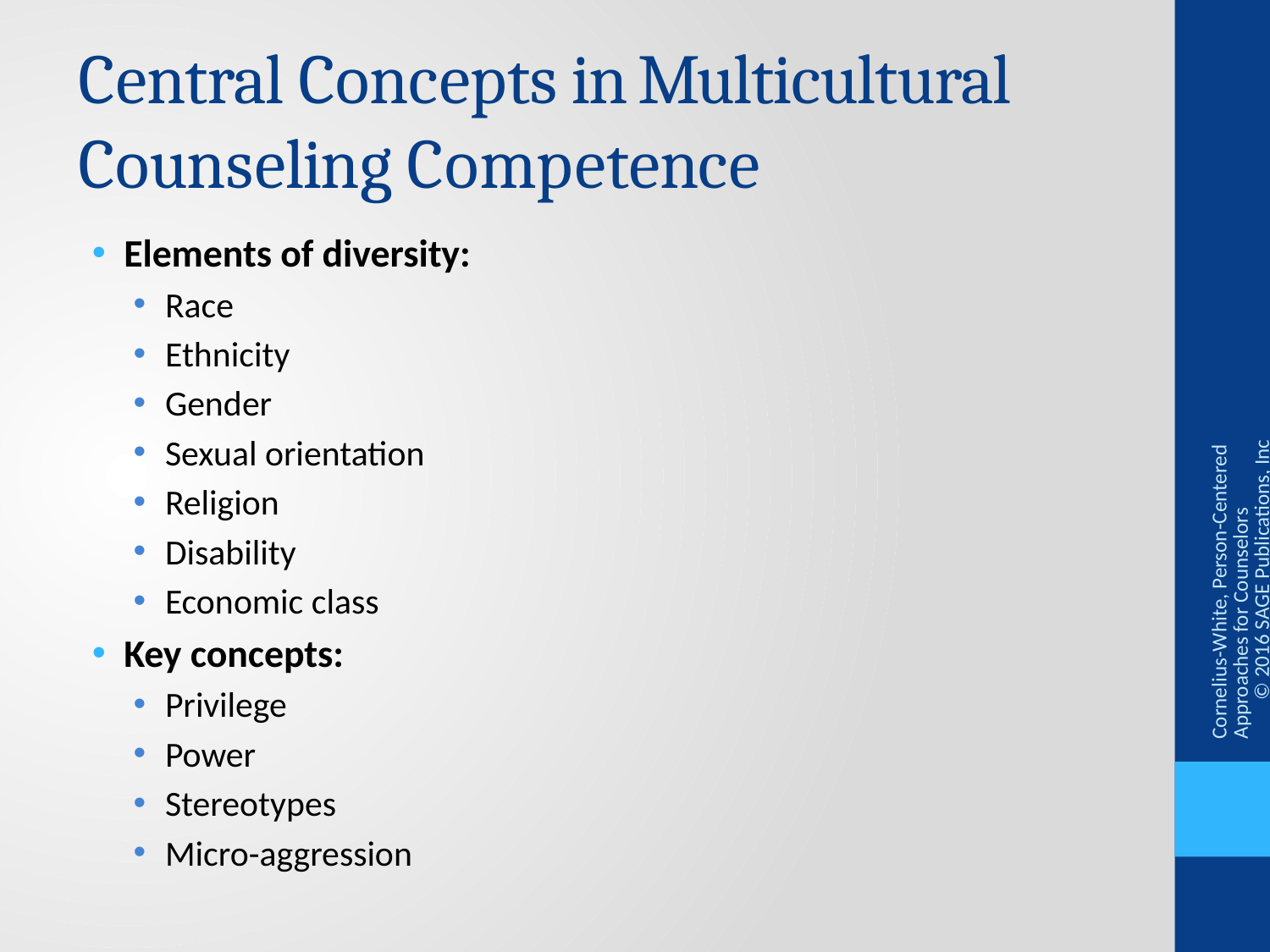

# Central Concepts in Multicultural Counseling Competence
Elements of diversity:
Race
Ethnicity
Gender
Sexual orientation
Religion
Disability
Economic class
Key concepts:
Privilege
Power
Stereotypes
Micro-aggression

Cornelius-White, Person-Centered Approaches for Counselors                      © 2016 SAGE Publications, Inc.